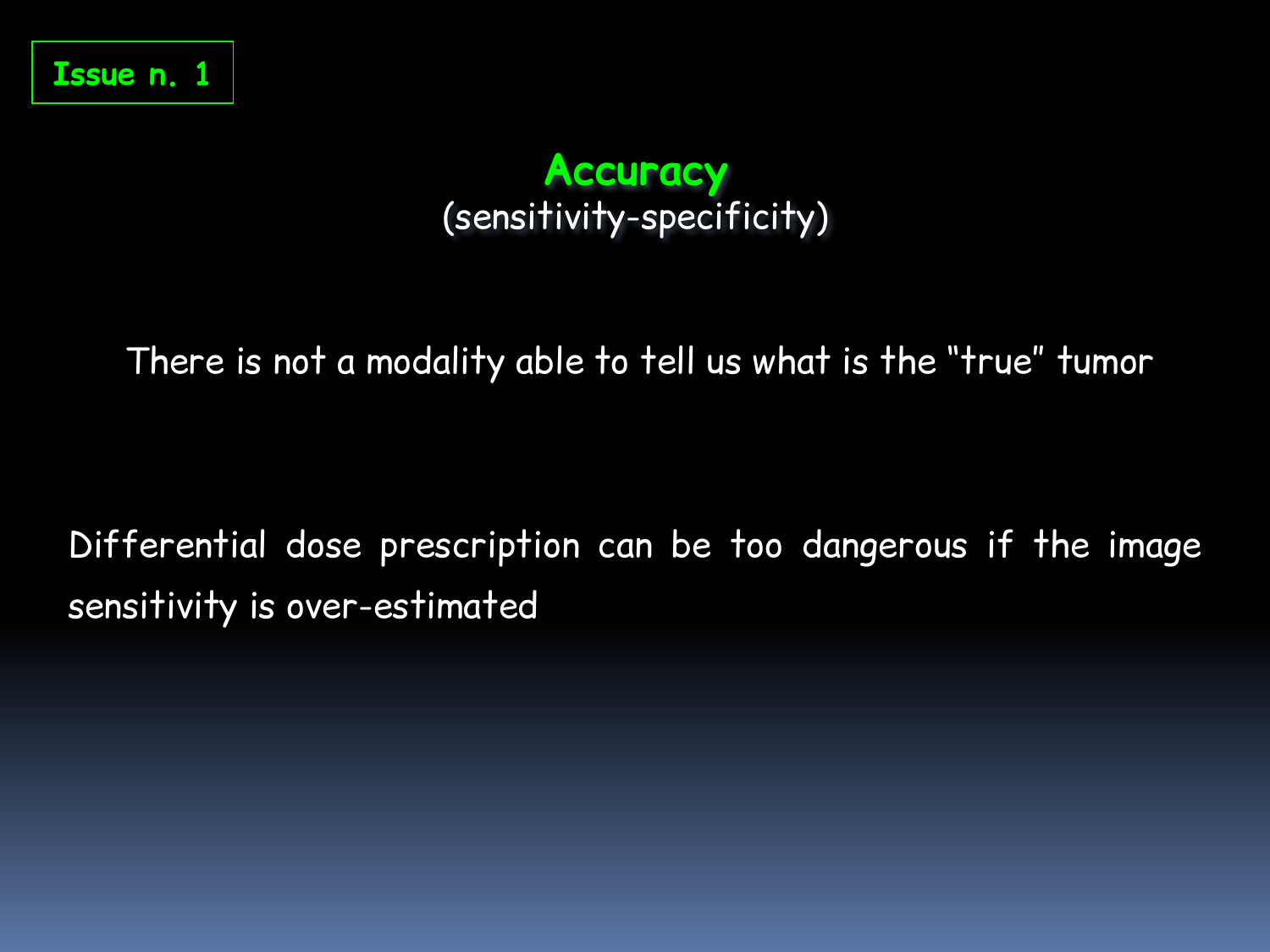

Issue n. 1
Accuracy
(sensitivity-specificity)
 There is not a modality able to tell us what is the “true” tumor

Differential dose prescription can be too dangerous if the image sensitivity is over-estimated